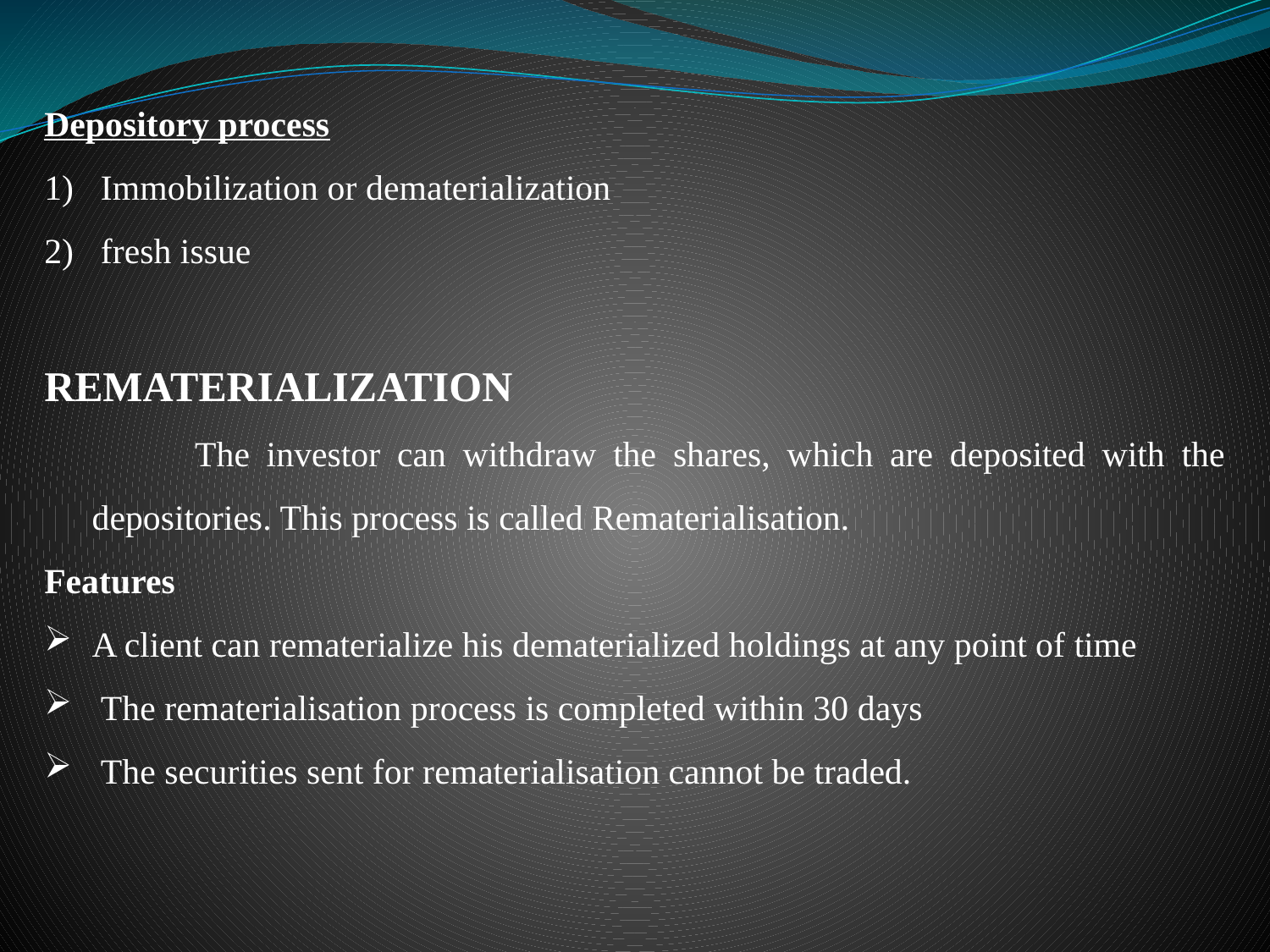

Depository process
 Immobilization or dematerialization
 fresh issue

REMATERIALIZATION
         The investor can withdraw the shares, which are deposited with the depositories. This process is called Rematerialisation.
Features
A client can rematerialize his dematerialized holdings at any point of time
 The rematerialisation process is completed within 30 days
 The securities sent for rematerialisation cannot be traded.